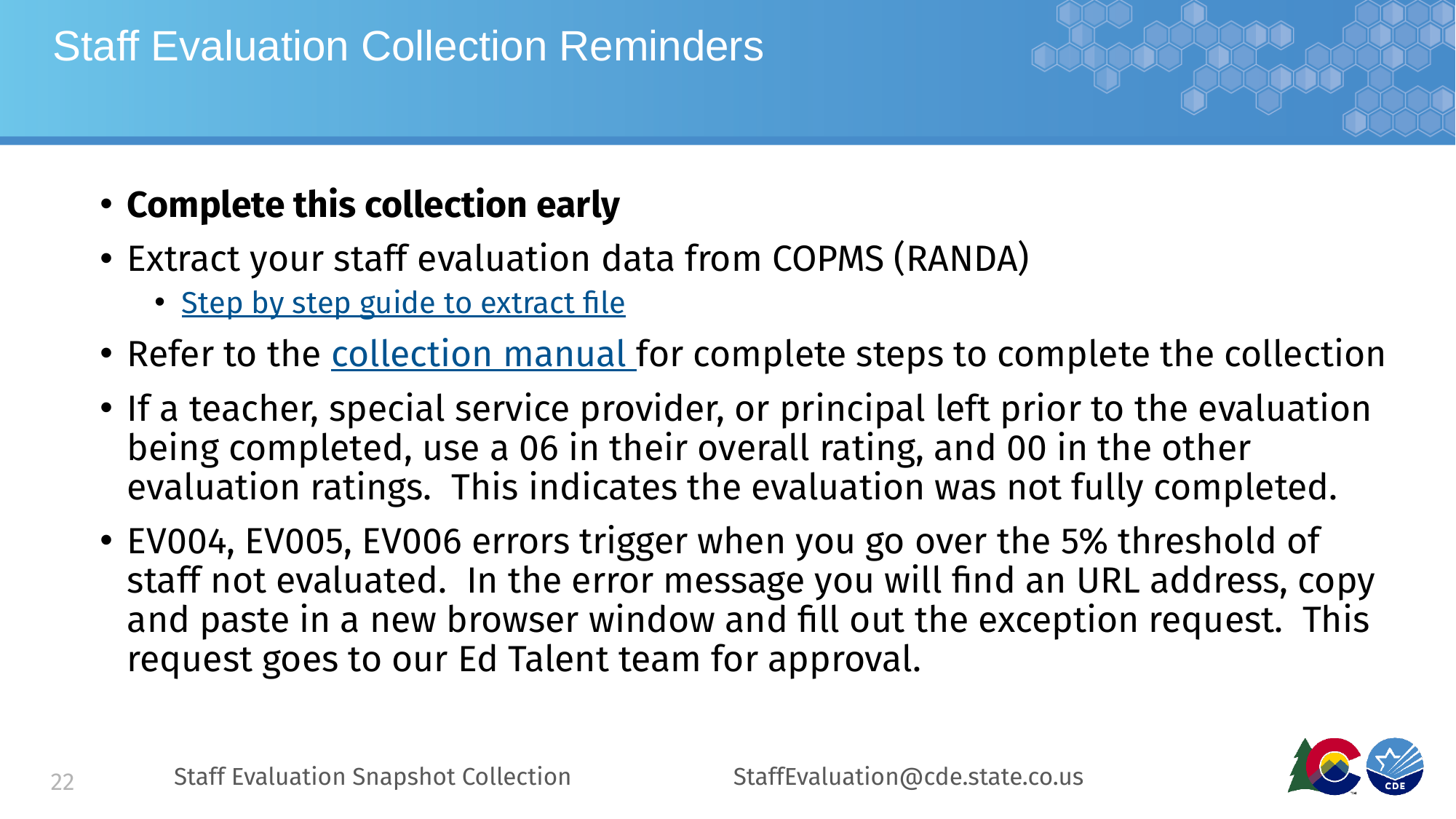

# Staff Evaluation Collection Reminders
Complete this collection early
Extract your staff evaluation data from COPMS (RANDA)
Step by step guide to extract file
Refer to the collection manual for complete steps to complete the collection
If a teacher, special service provider, or principal left prior to the evaluation being completed, use a 06 in their overall rating, and 00 in the other evaluation ratings.  This indicates the evaluation was not fully completed.
EV004, EV005, EV006 errors trigger when you go over the 5% threshold of staff not evaluated.  In the error message you will find an URL address, copy and paste in a new browser window and fill out the exception request.  This request goes to our Ed Talent team for approval.

Staff Evaluation Snapshot Collection
StaffEvaluation@cde.state.co.us

22